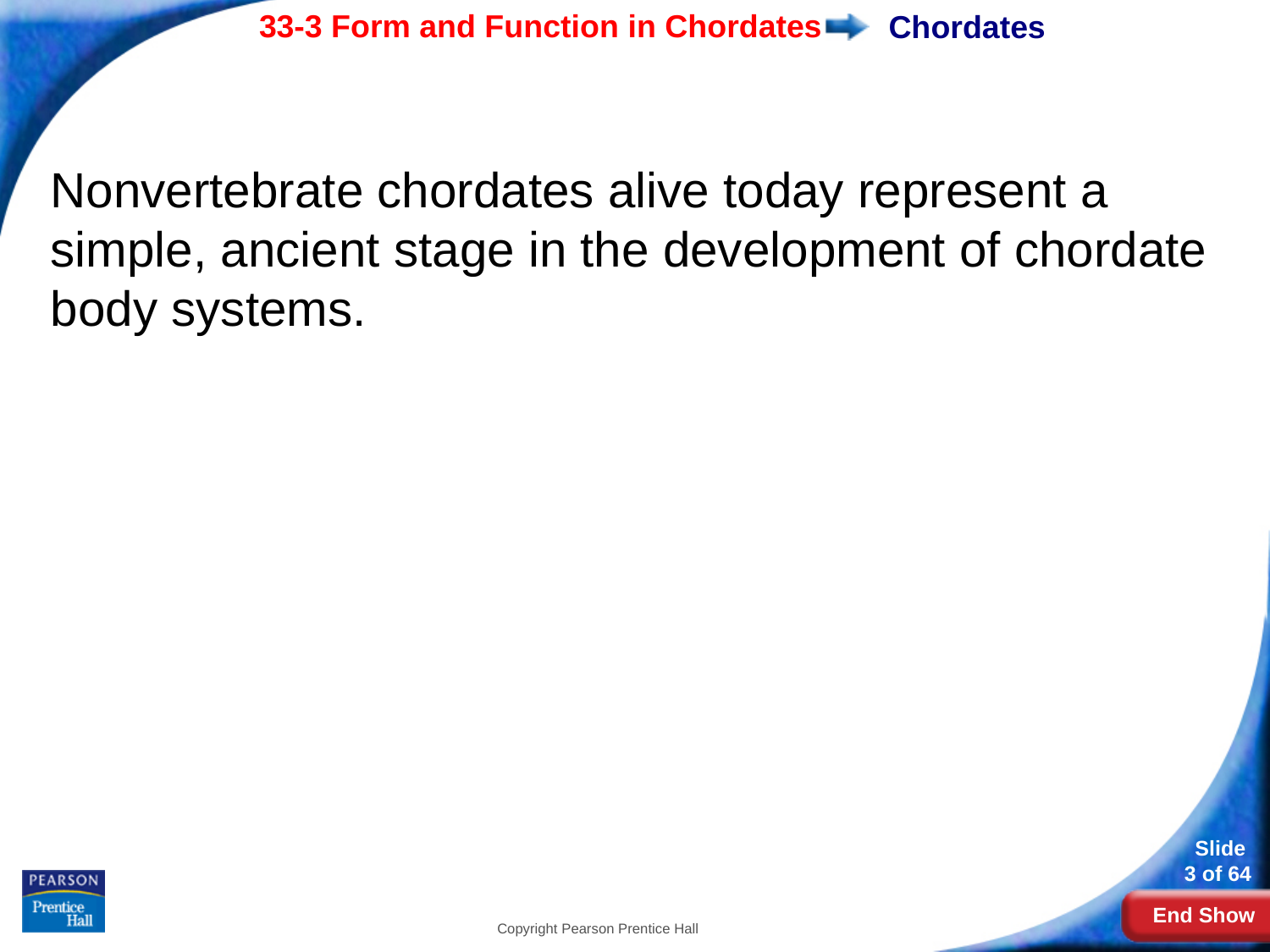

# Chordates
Nonvertebrate chordates alive today represent a simple, ancient stage in the development of chordate body systems.
Copyright Pearson Prentice Hall